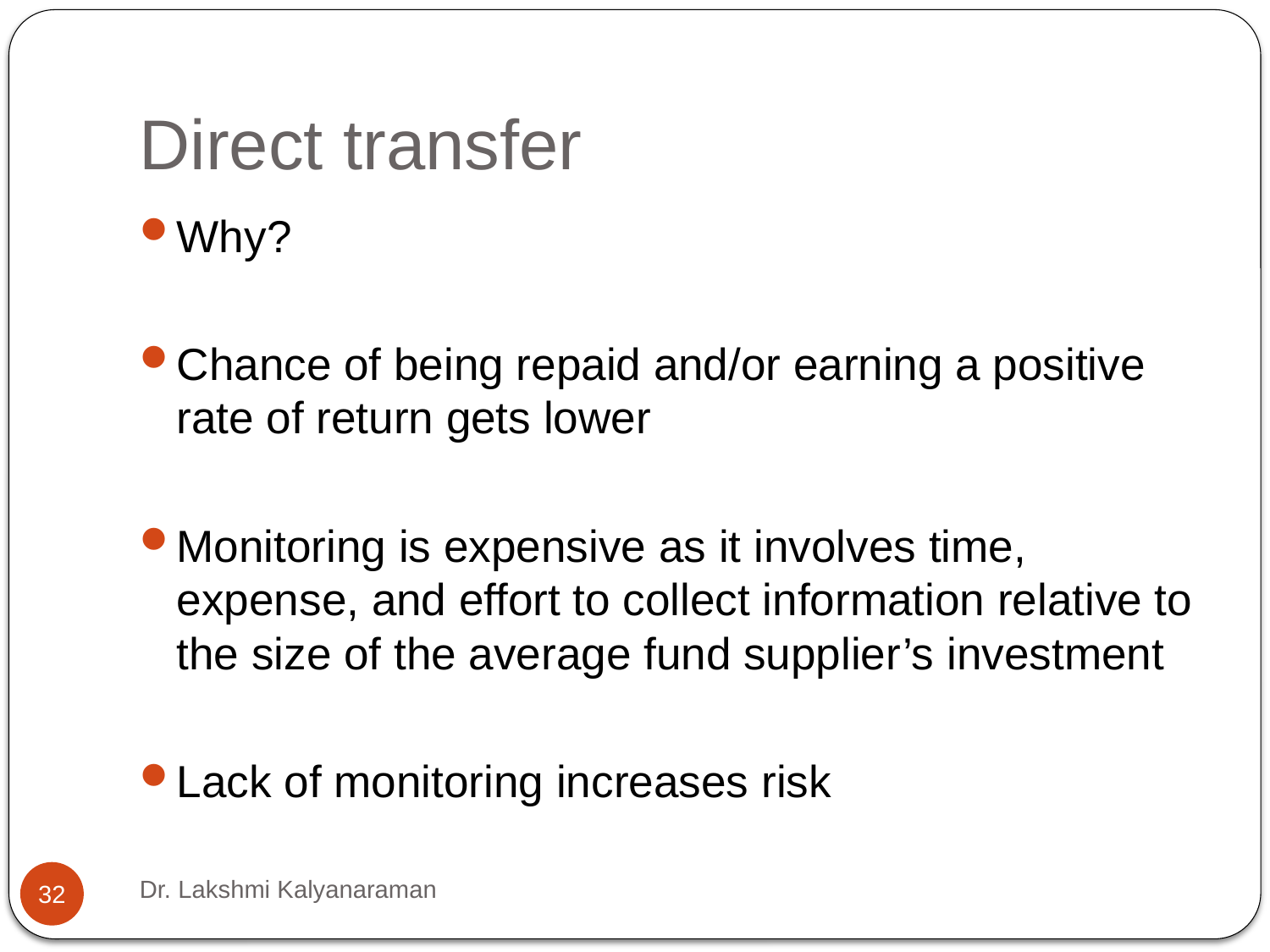

# Direct transfer
Why?

Chance of being repaid and/or earning a positive rate of return gets lower

Monitoring is expensive as it involves time, expense, and effort to collect information relative to the size of the average fund supplier’s investment

Lack of monitoring increases risk
Dr. Lakshmi Kalyanaraman
32